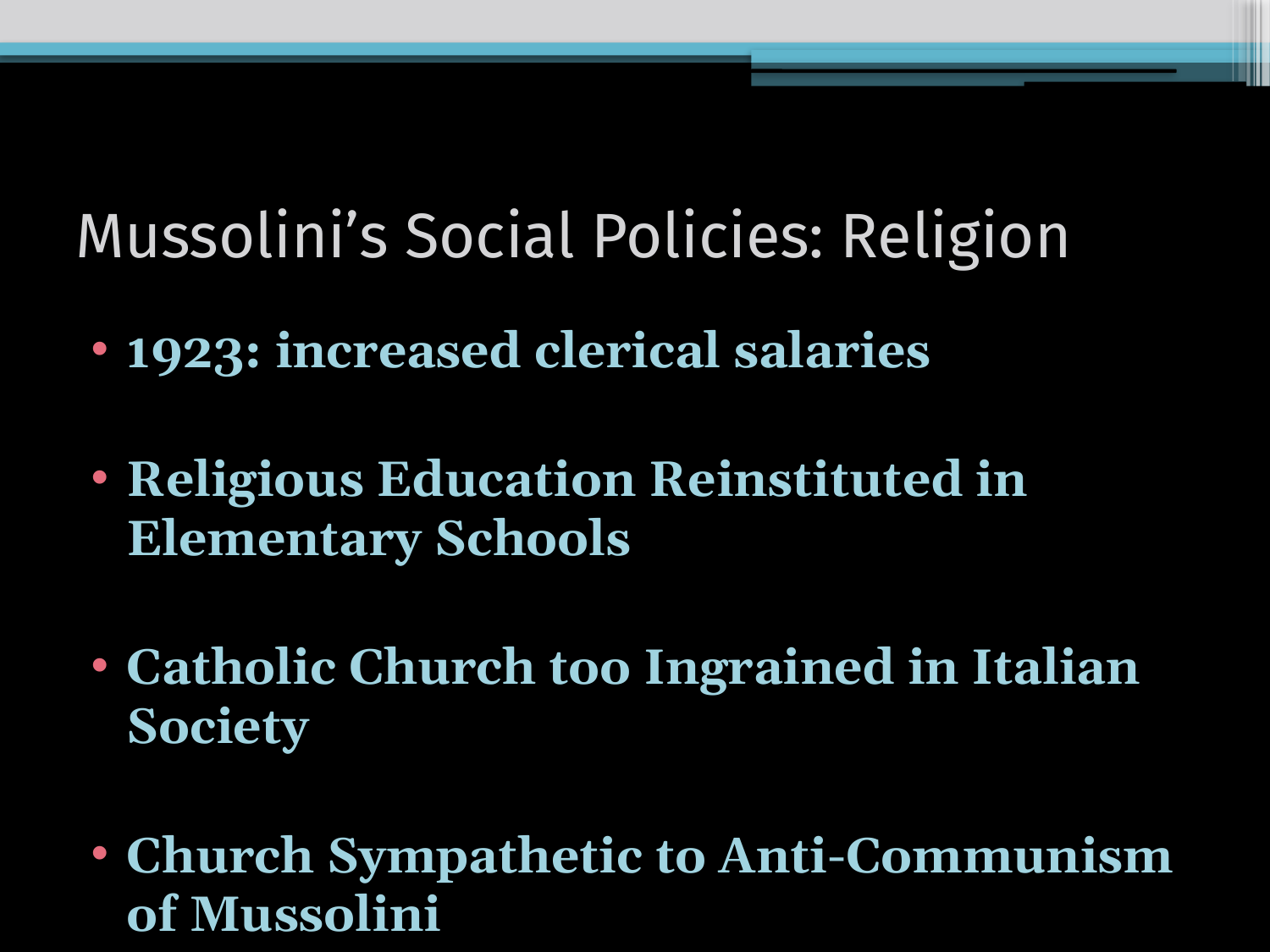

# Mussolini’s Social Policies: Religion
1923: increased clerical salaries

Religious Education Reinstituted in Elementary Schools

Catholic Church too Ingrained in Italian Society

Church Sympathetic to Anti-Communism of Mussolini